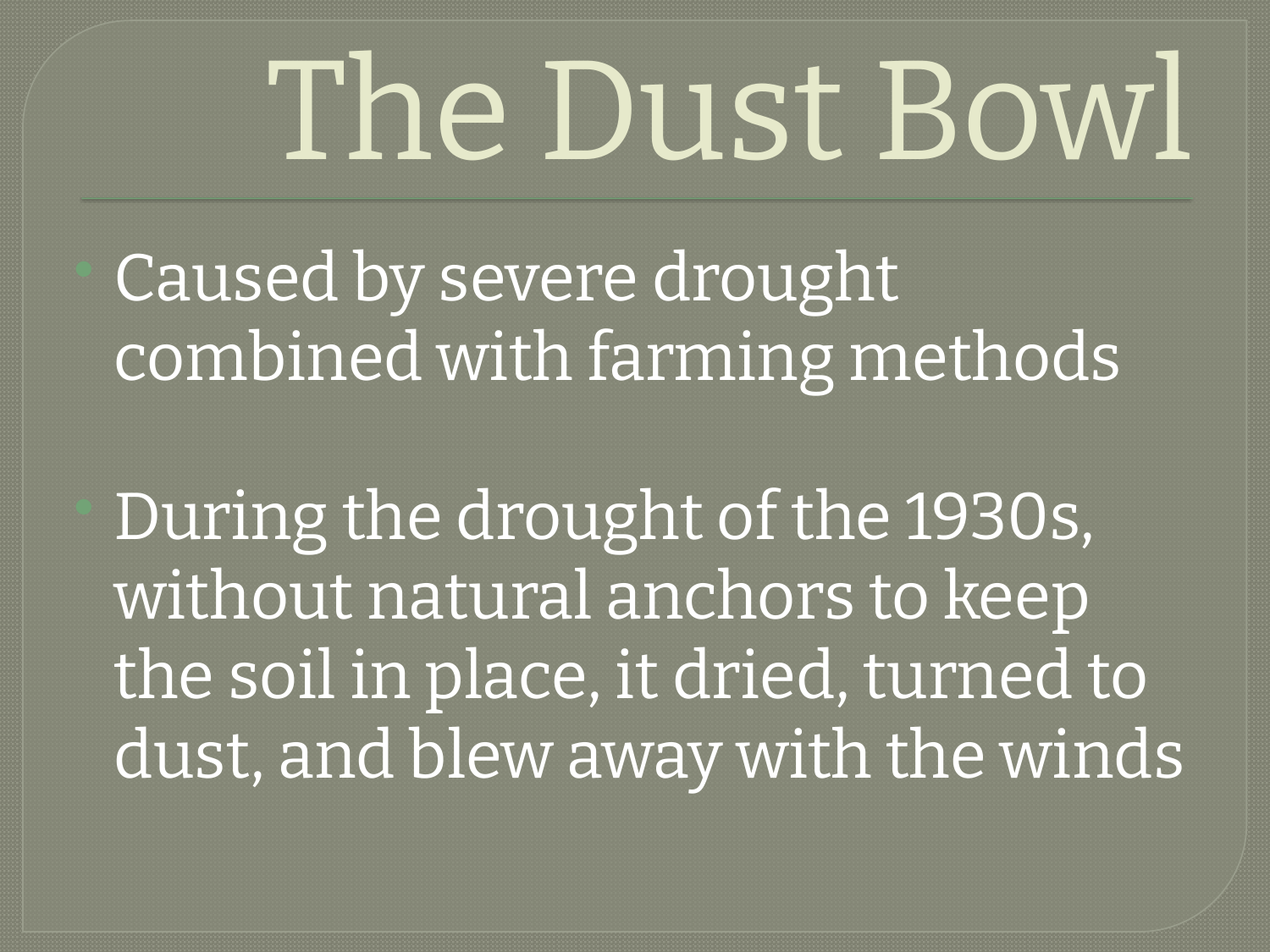

# The Dust Bowl
Caused by severe drought combined with farming methods

During the drought of the 1930s, without natural anchors to keep the soil in place, it dried, turned to dust, and blew away with the winds